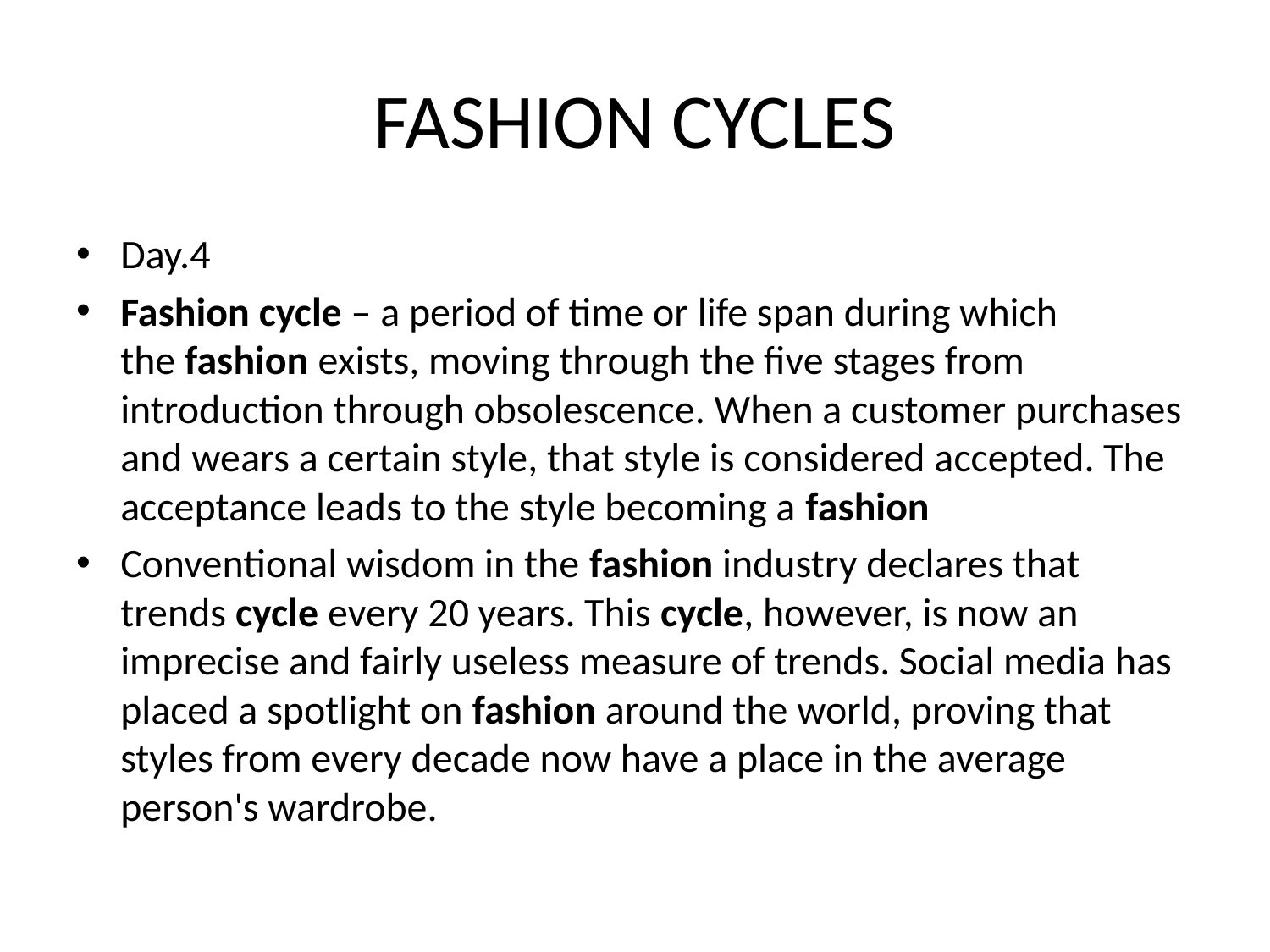

# FASHION CYCLES
Day.4
Fashion cycle – a period of time or life span during which the fashion exists, moving through the five stages from introduction through obsolescence. When a customer purchases and wears a certain style, that style is considered accepted. The acceptance leads to the style becoming a fashion
Conventional wisdom in the fashion industry declares that trends cycle every 20 years. This cycle, however, is now an imprecise and fairly useless measure of trends. Social media has placed a spotlight on fashion around the world, proving that styles from every decade now have a place in the average person's wardrobe.